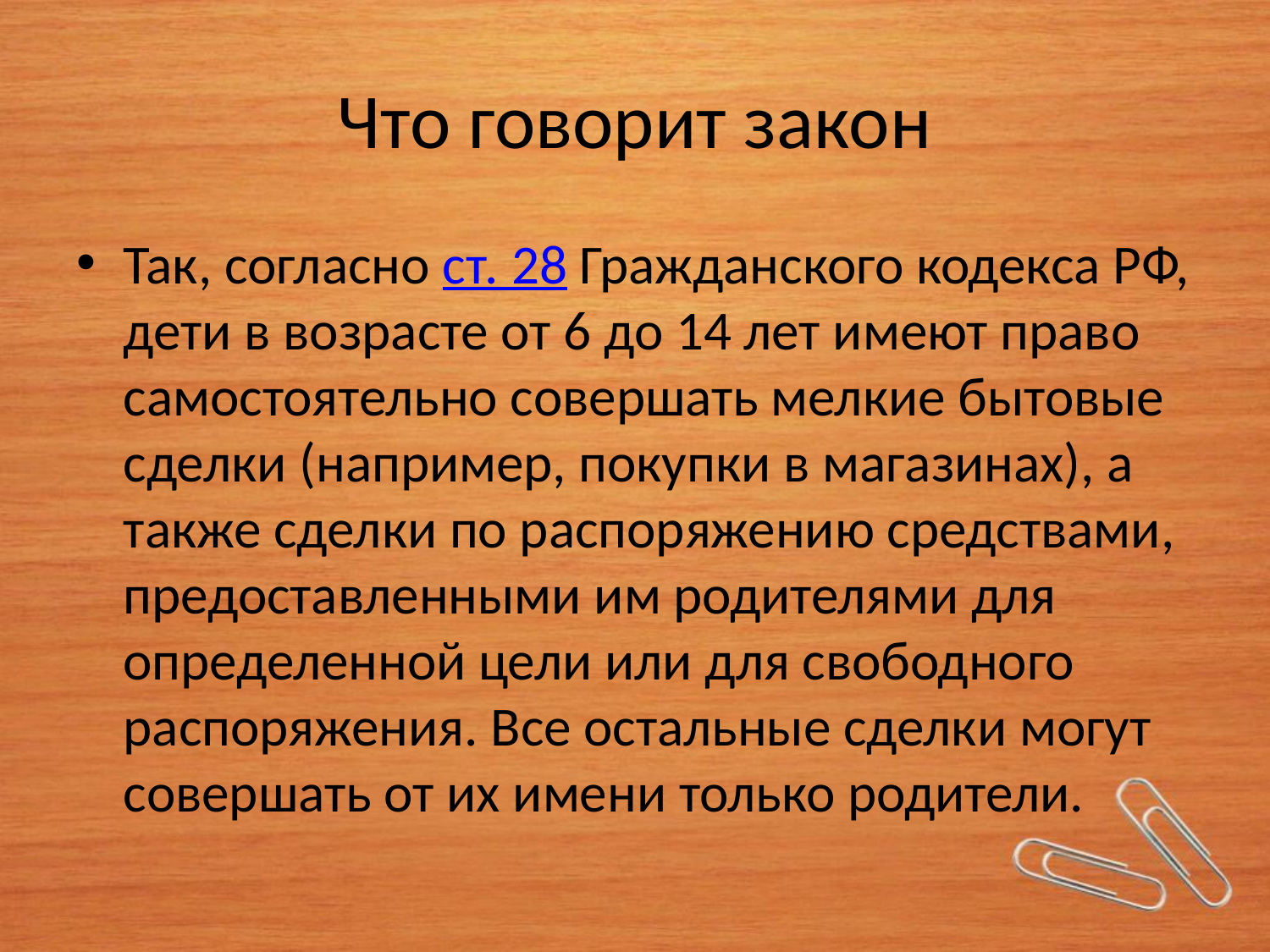

# Что говорит закон
Так, согласно ст. 28 Гражданского кодекса РФ, дети в возрасте от 6 до 14 лет имеют право самостоятельно совершать мелкие бытовые сделки (например, покупки в магазинах), а также сделки по распоряжению средствами, предоставленными им родителями для определенной цели или для свободного распоряжения. Все остальные сделки могут совершать от их имени только родители.